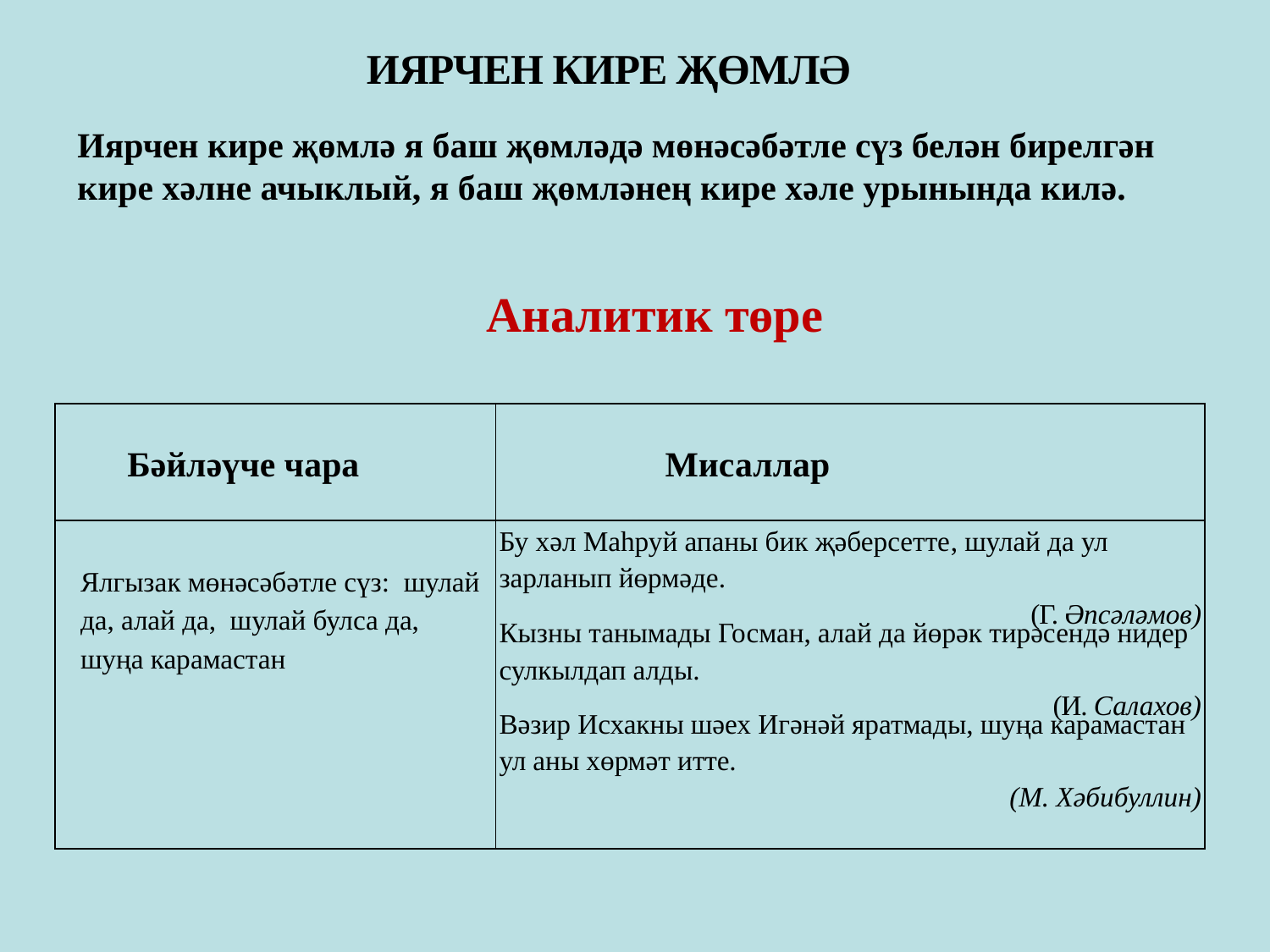

ИЯРЧЕН КИРЕ ҖӨМЛӘ
Иярчен кире җөмлә я баш җөмләдә мөнәсәбәтле сүз белән бирелгән кире хәлне ачыклый, я баш җөмләнең кире хәле урынында килә.
Аналитик төре
| Бәйләүче чара | Мисаллар |
| --- | --- |
| Ялгызак мөнәсәбәтле сүз: шулай да, алай да, шулай булса да, шуңа карамастан | Бу хәл Маһруй апаны бик җәберсетте, шулай да ул зарланып йөрмәде. (Г. Әпсәләмов) Кызны танымады Госман, алай да йөрәк тирәсендә нидер сулкылдап алды. (И. Салахов) Вәзир Исхакны шәех Игәнәй яратмады, шуңа карамастан ул аны хөрмәт итте. (М. Хәбибуллин) |